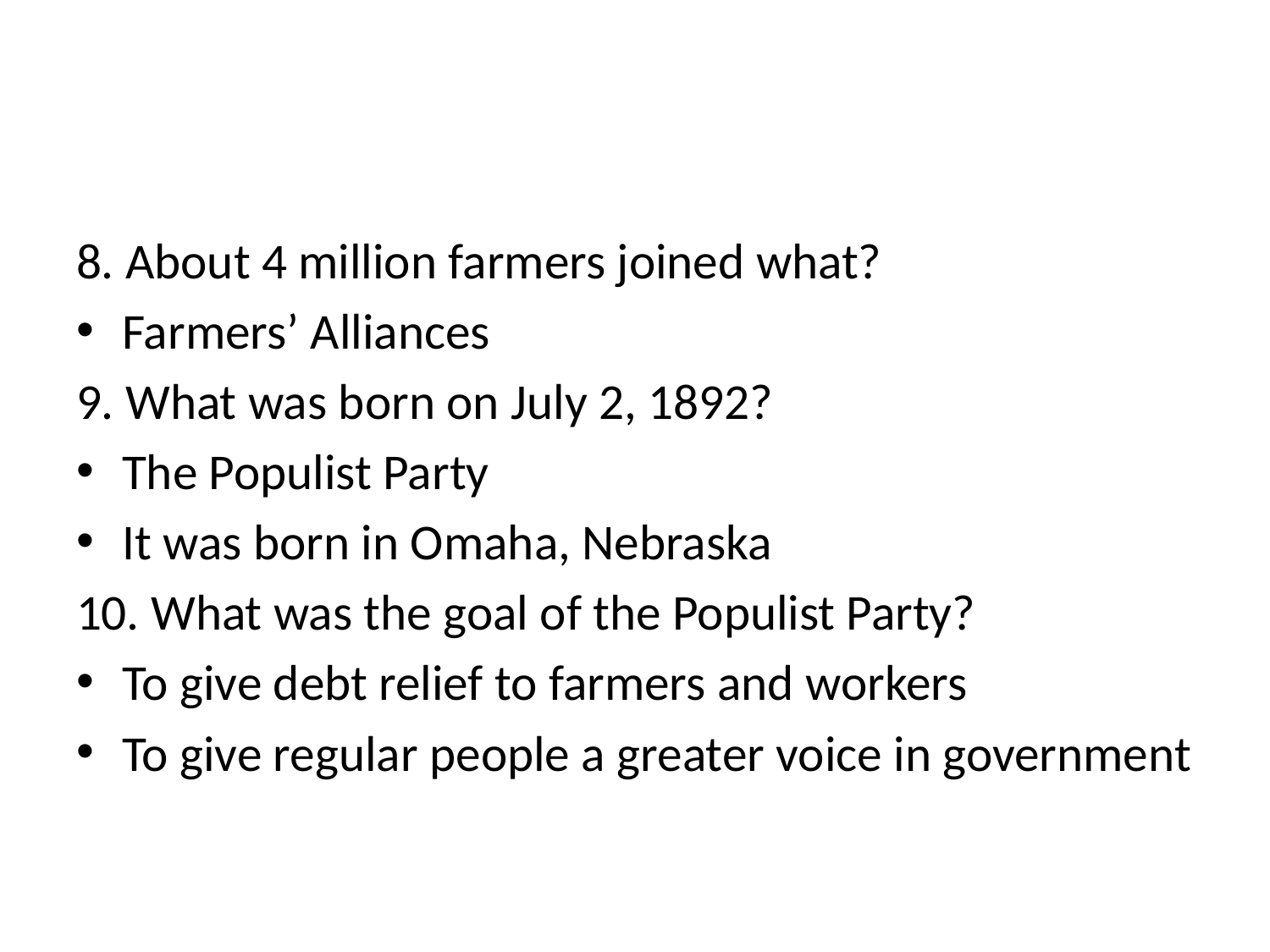

#
8. About 4 million farmers joined what?
Farmers’ Alliances
9. What was born on July 2, 1892?
The Populist Party
It was born in Omaha, Nebraska
10. What was the goal of the Populist Party?
To give debt relief to farmers and workers
To give regular people a greater voice in government